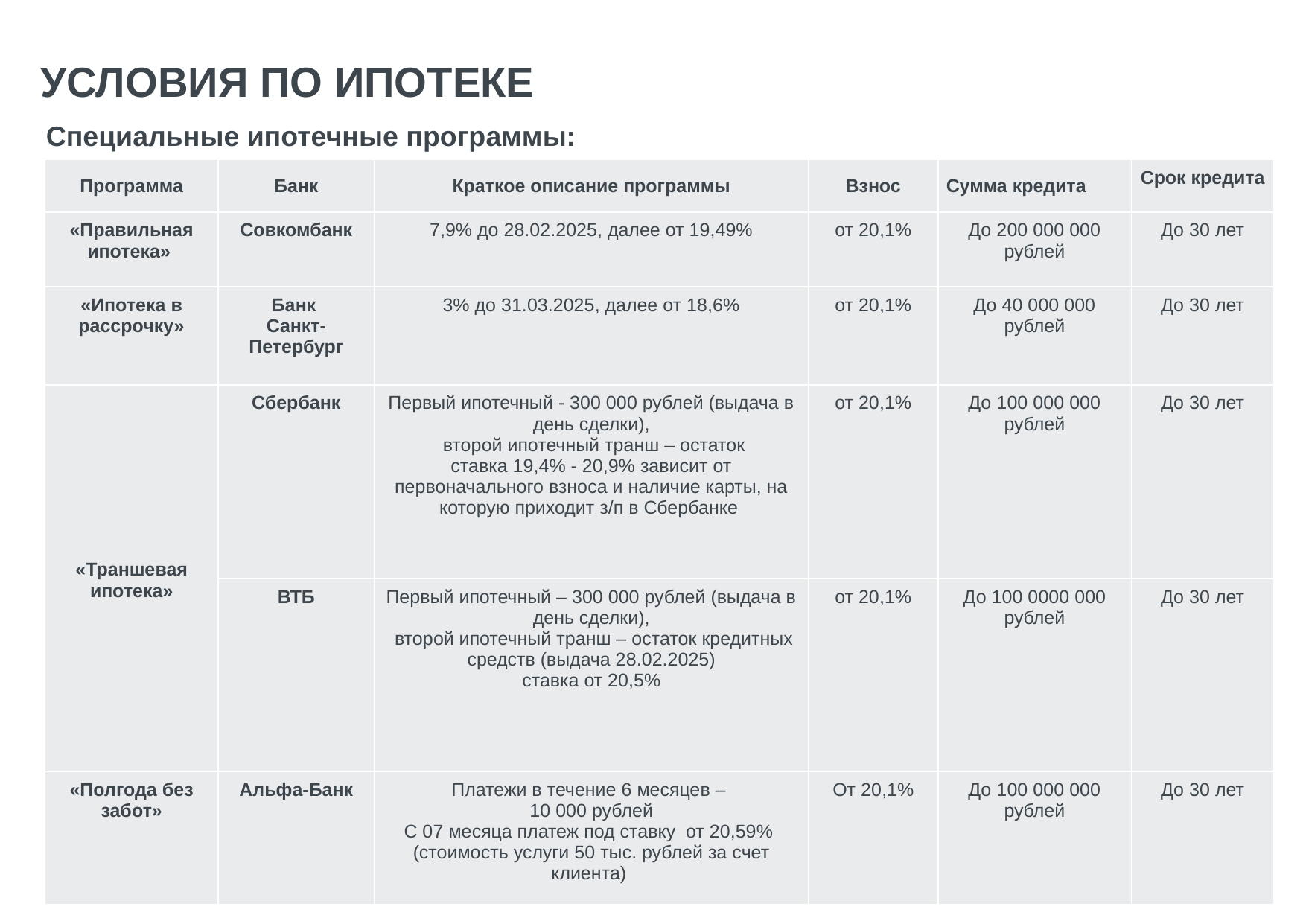

УСЛОВИЯ ПО ИПОТЕКЕ
Специальные ипотечные программы:
| Программа | Банк | Краткое описание программы | Взнос | Сумма кредита | Срок кредита |
| --- | --- | --- | --- | --- | --- |
| «Правильная ипотека» | Совкомбанк | 7,9% до 28.02.2025, далее от 19,49% | от 20,1% | До 200 000 000 рублей | До 30 лет |
| «Ипотека в рассрочку» | Банк Санкт-Петербург | 3% до 31.03.2025, далее от 18,6% | от 20,1% | До 40 000 000 рублей | До 30 лет |
| «Траншевая ипотека» | Сбербанк | Первый ипотечный - 300 000 рублей (выдача в день сделки), второй ипотечный транш – остаток ставка 19,4% - 20,9% зависит от первоначального взноса и наличие карты, на которую приходит з/п в Сбербанке | от 20,1% | До 100 000 000 рублей | До 30 лет |
|  | ВТБ | Первый ипотечный – 300 000 рублей (выдача в день сделки), второй ипотечный транш – остаток кредитных средств (выдача 28.02.2025) ставка от 20,5% | от 20,1% | До 100 0000 000 рублей | До 30 лет |
| «Полгода без забот» | Альфа-Банк | Платежи в течение 6 месяцев – 10 000 рублей С 07 месяца платеж под ставку от 20,59% (стоимость услуги 50 тыс. рублей за счет клиента) | От 20,1% | До 100 000 000 рублей | До 30 лет |
10